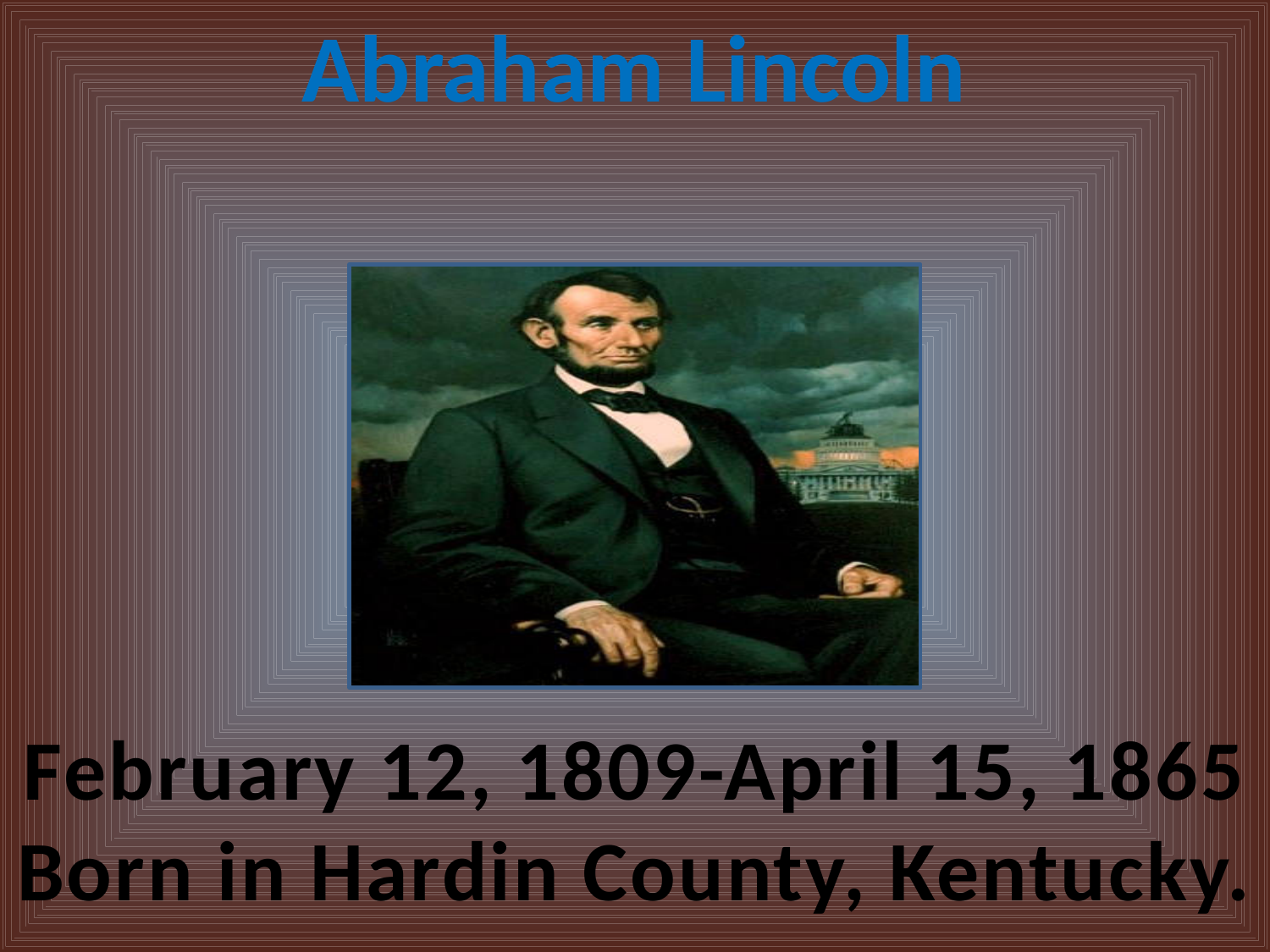

Abraham Lincoln

February 12, 1809-April 15, 1865
Born in Hardin County, Kentucky.